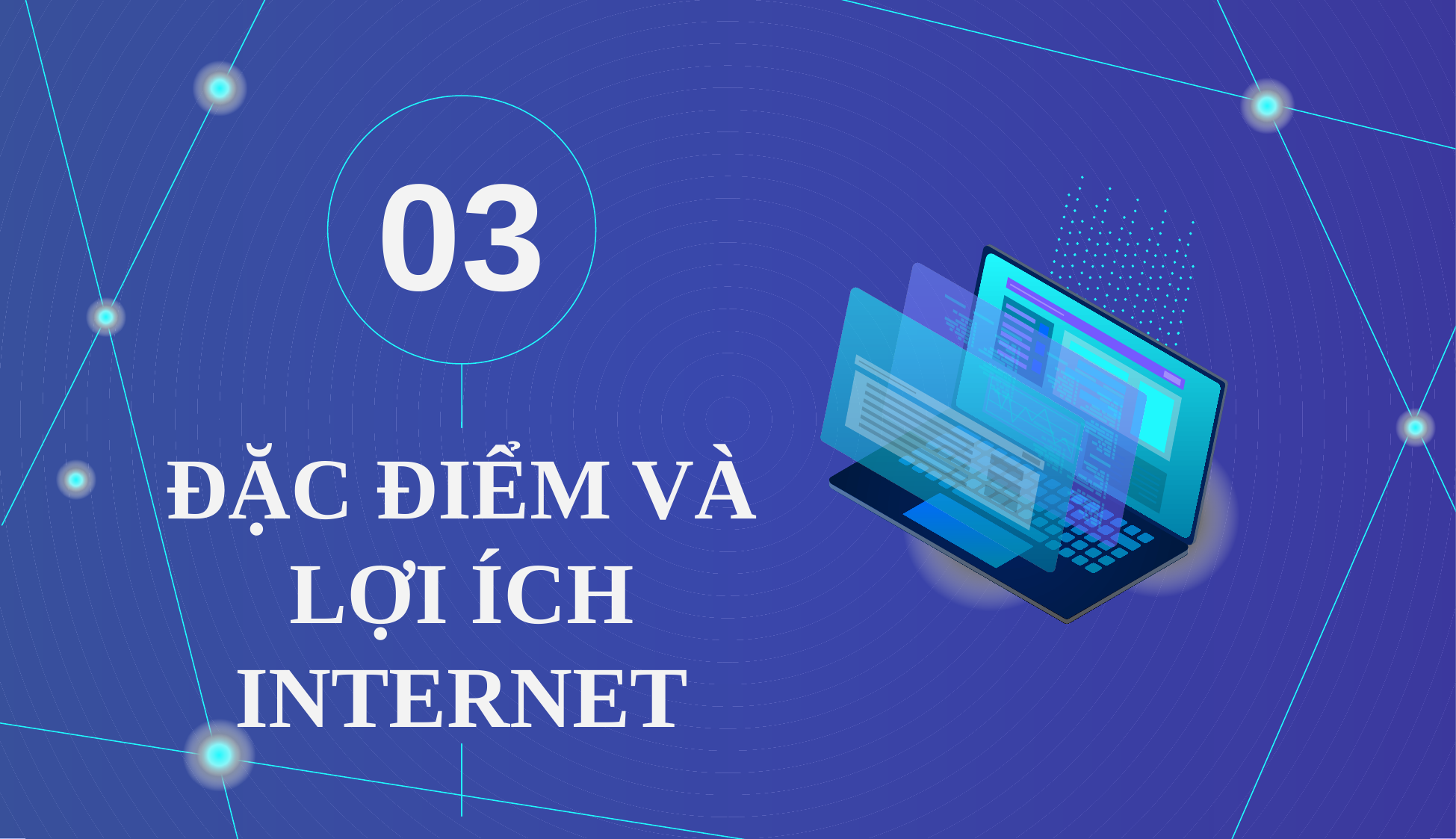

03

# ĐẶC ĐIỂM VÀ LỢI ÍCH INTERNET